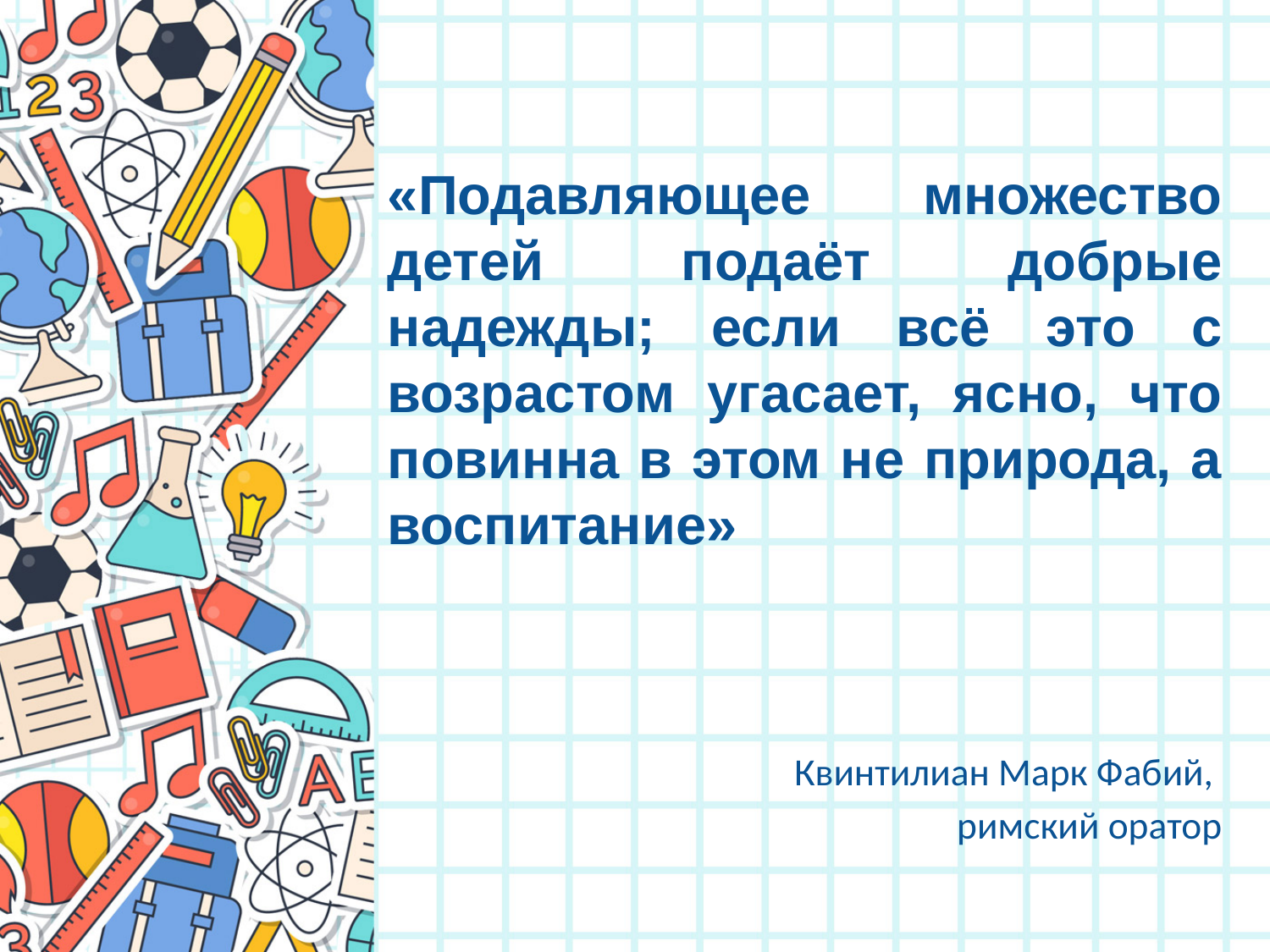

«Подавляющее множество детей подаёт добрые надежды; если всё это с возрастом угасает, ясно, что повинна в этом не природа, а воспитание»

Квинтилиан Марк Фабий,
римский оратор